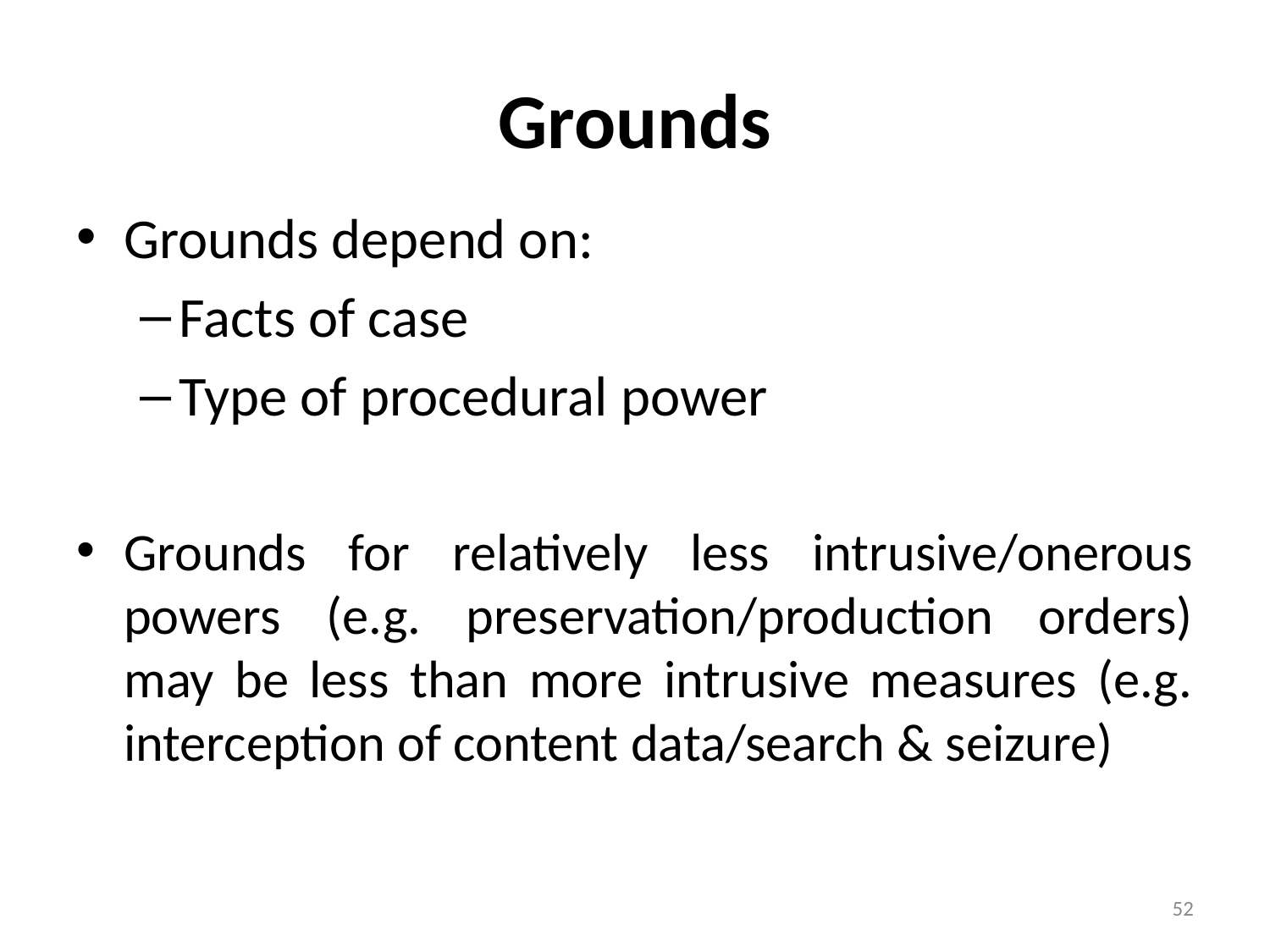

# Grounds
Grounds depend on:
Facts of case
Type of procedural power

Grounds for relatively less intrusive/onerous powers (e.g. preservation/production orders) may be less than more intrusive measures (e.g. interception of content data/search & seizure)
52